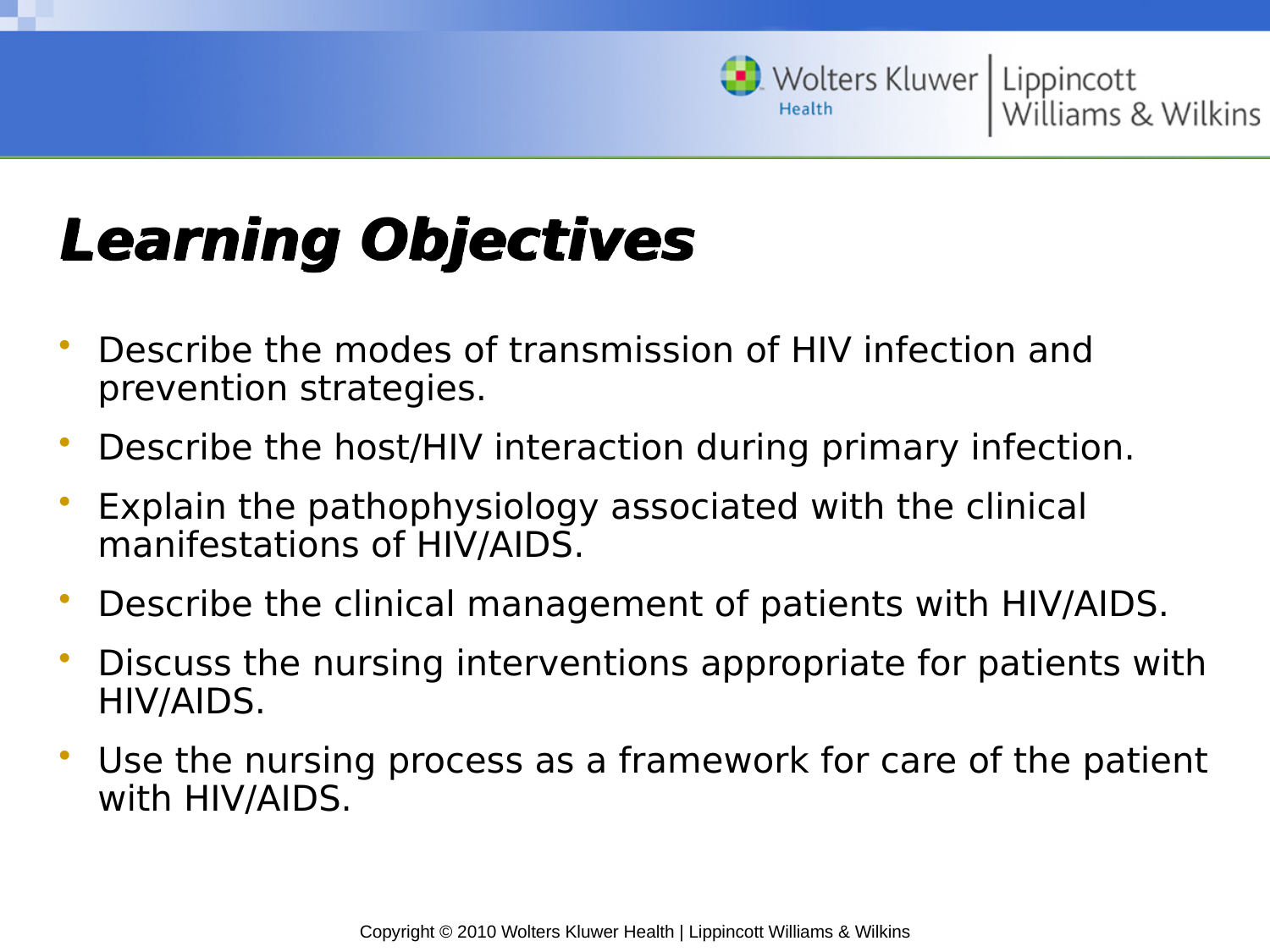

# Learning Objectives
Describe the modes of transmission of HIV infection and prevention strategies.
Describe the host/HIV interaction during primary infection.
Explain the pathophysiology associated with the clinical manifestations of HIV/AIDS.
Describe the clinical management of patients with HIV/AIDS.
Discuss the nursing interventions appropriate for patients with HIV/AIDS.
Use the nursing process as a framework for care of the patient with HIV/AIDS.